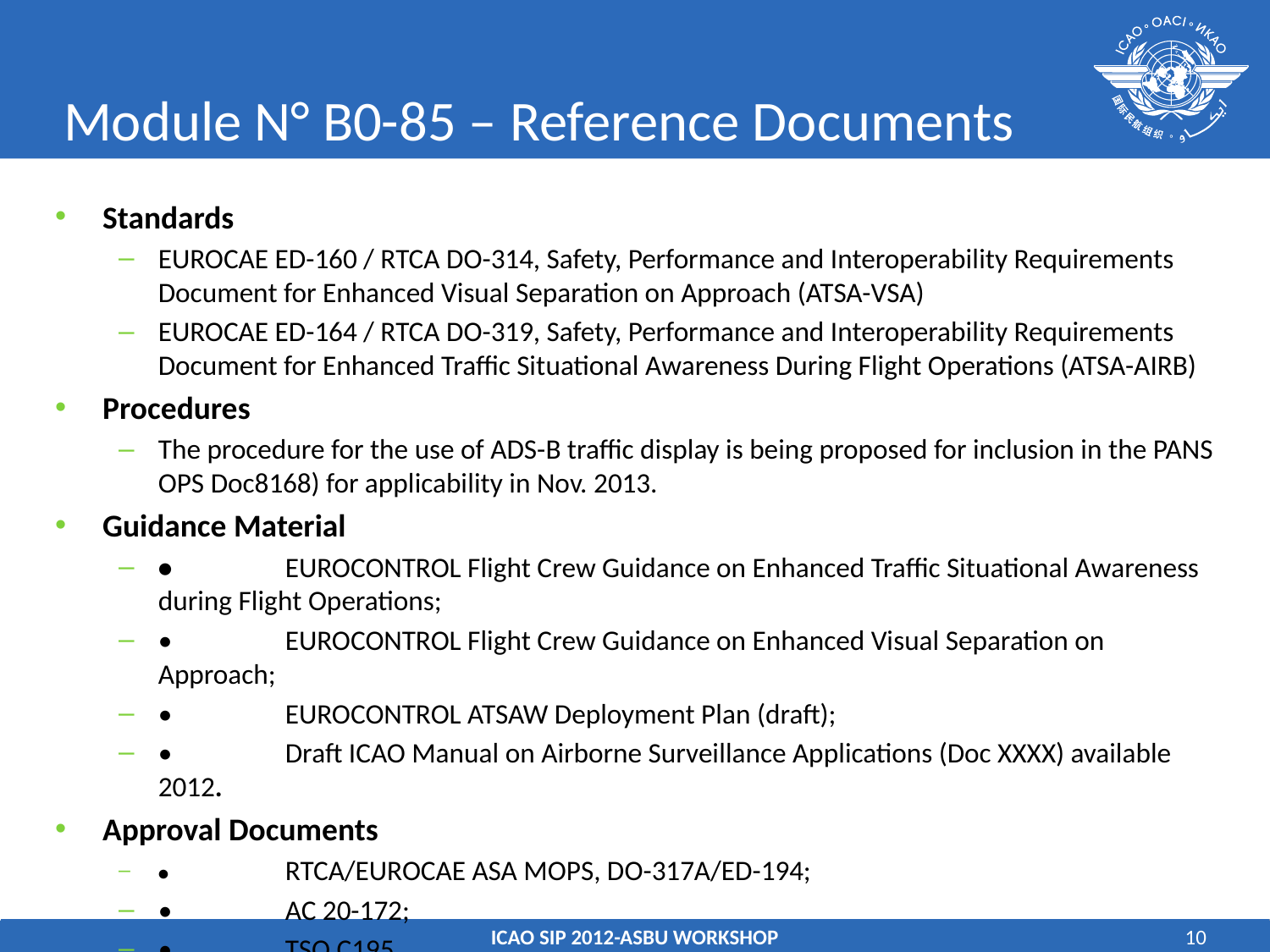

# Module N° B0-85 – Reference Documents
Standards
EUROCAE ED-160 / RTCA DO-314, Safety, Performance and Interoperability Requirements Document for Enhanced Visual Separation on Approach (ATSA-VSA)
EUROCAE ED-164 / RTCA DO-319, Safety, Performance and Interoperability Requirements Document for Enhanced Traffic Situational Awareness During Flight Operations (ATSA-AIRB)
Procedures
The procedure for the use of ADS-B traffic display is being proposed for inclusion in the PANS OPS Doc8168) for applicability in Nov. 2013.
Guidance Material
•	EUROCONTROL Flight Crew Guidance on Enhanced Traffic Situational Awareness during Flight Operations;
•	EUROCONTROL Flight Crew Guidance on Enhanced Visual Separation on Approach;
•	EUROCONTROL ATSAW Deployment Plan (draft);
•	Draft ICAO Manual on Airborne Surveillance Applications (Doc XXXX) available 2012.
Approval Documents
•	RTCA/EUROCAE ASA MOPS, DO-317A/ED-194;
•	AC 20-172;
•	TSO C195.

ICAO SIP 2012-ASBU WORKSHOP
10